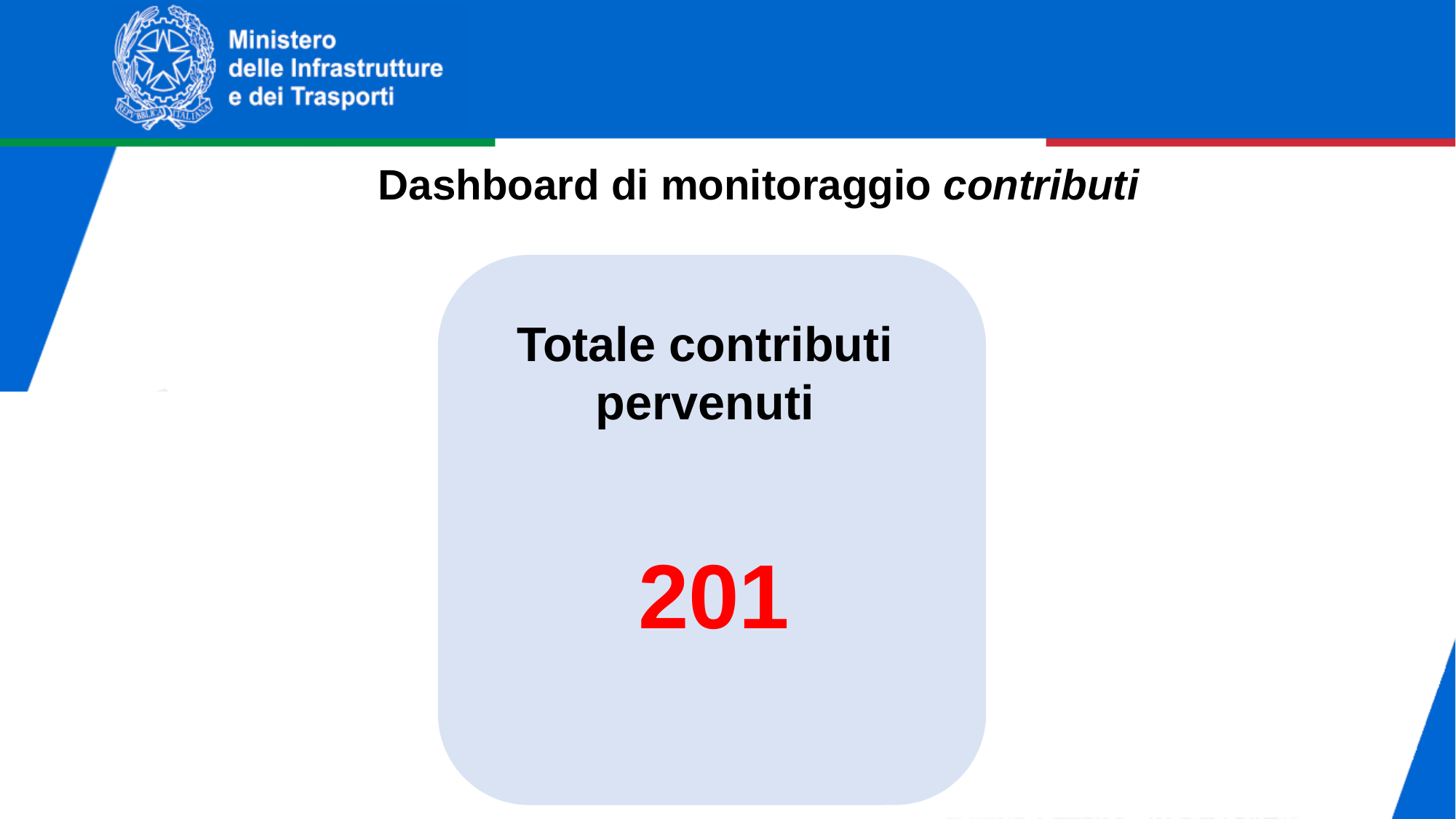

Dashboard di monitoraggio contributi

Totale contributi pervenuti
201